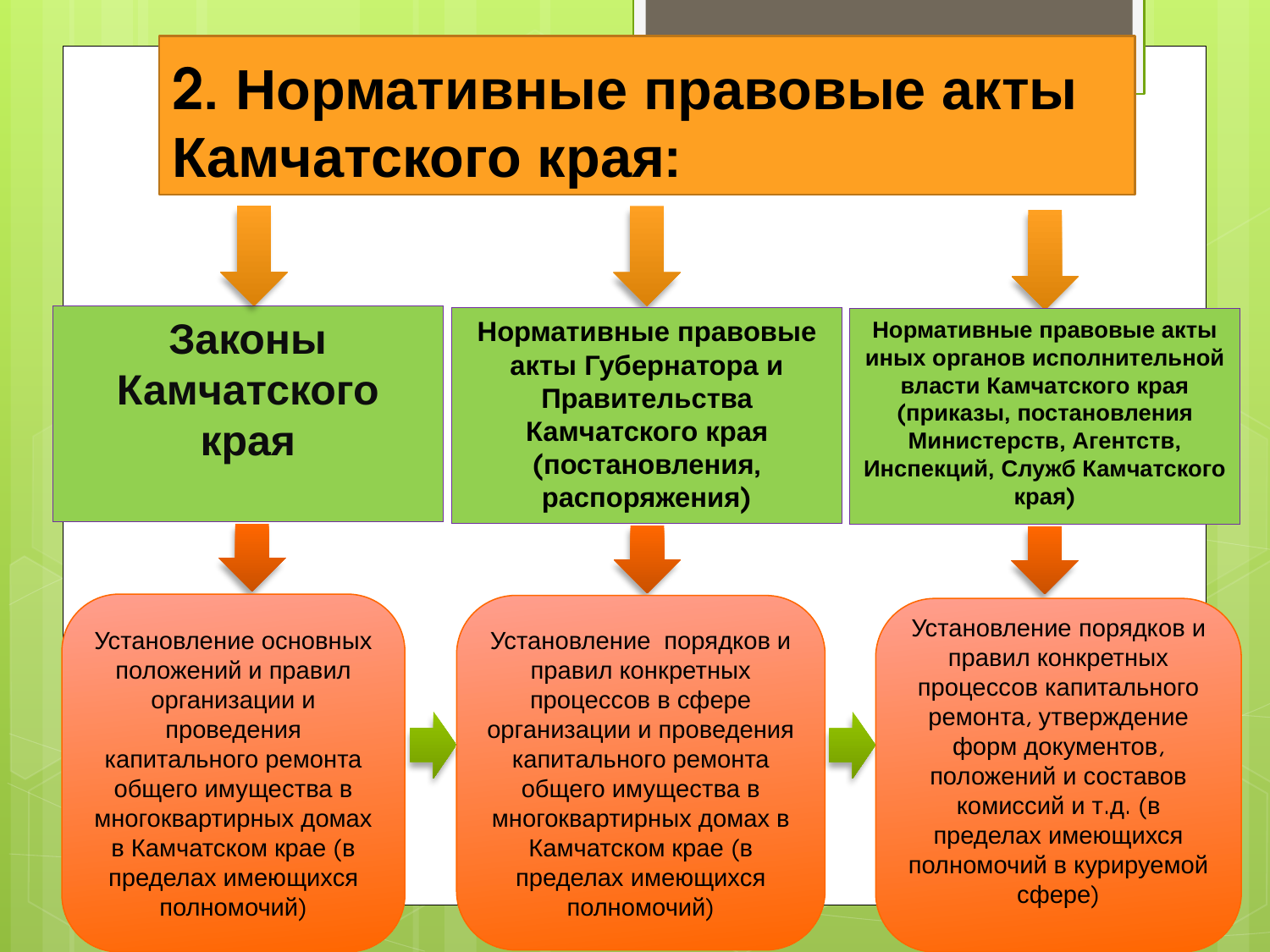

# 2. Нормативные правовые акты Камчатского края:

Законы Камчатского края
Нормативные правовые акты Губернатора и Правительства Камчатского края (постановления, распоряжения)

Нормативные правовые акты иных органов исполнительной власти Камчатского края (приказы, постановления Министерств, Агентств, Инспекций, Служб Камчатского края)

Установление основных положений и правил организации и проведения капитального ремонта общего имущества в многоквартирных домах в Камчатском крае (в пределах имеющихся полномочий)
Установление  порядков и правил конкретных процессов в сфере организации и проведения капитального ремонта общего имущества в многоквартирных домах в Камчатском крае (в пределах имеющихся полномочий)
Установление порядков и правил конкретных процессов капитального ремонта, утверждение форм документов, положений и составов комиссий и т.д. (в пределах имеющихся полномочий в курируемой сфере)